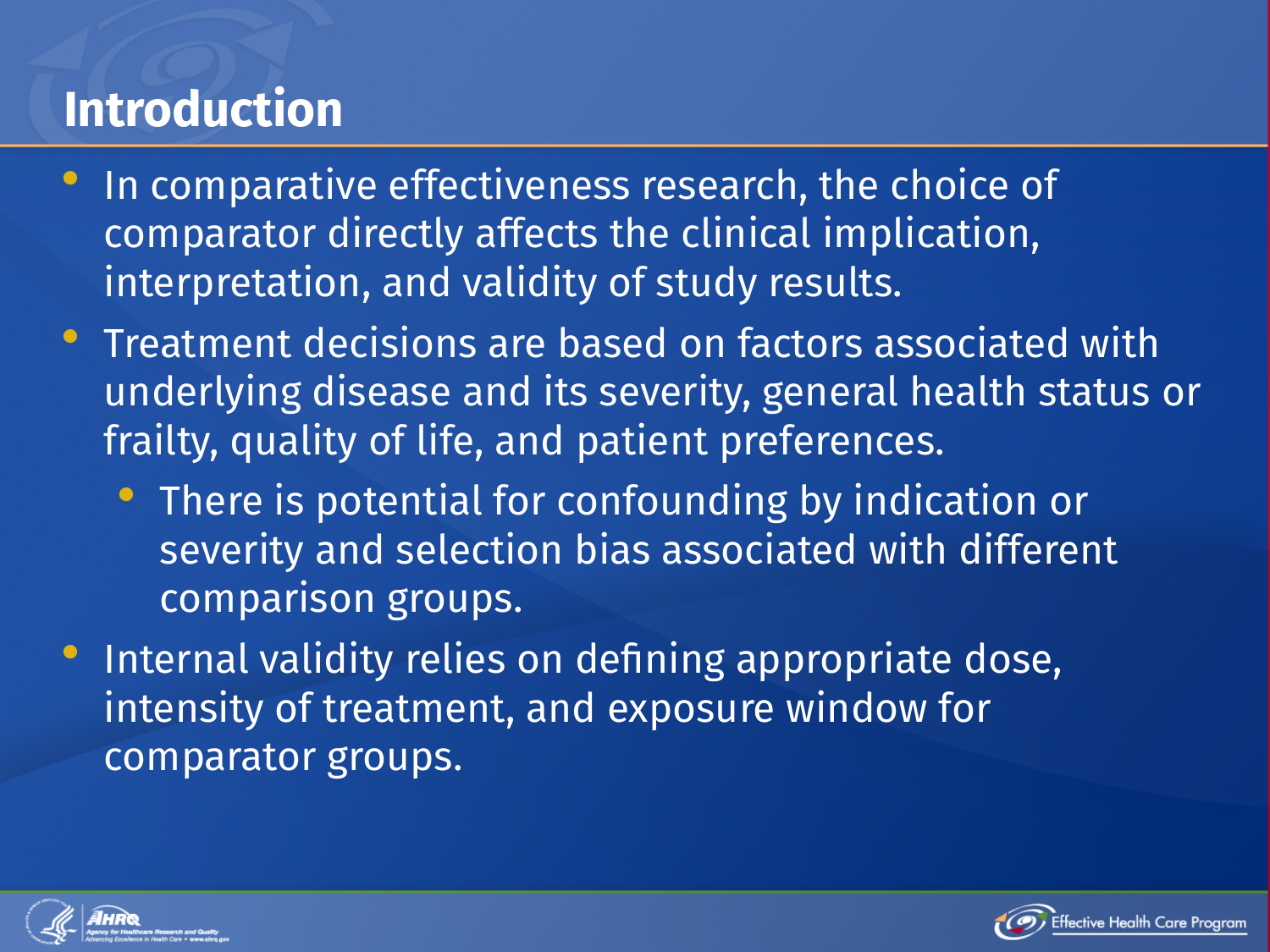

# Introduction
In comparative effectiveness research, the choice of comparator directly affects the clinical implication, interpretation, and validity of study results.
Treatment decisions are based on factors associated with underlying disease and its severity, general health status or frailty, quality of life, and patient preferences.
There is potential for confounding by indication or severity and selection bias associated with different comparison groups.
Internal validity relies on defining appropriate dose, intensity of treatment, and exposure window for comparator groups.